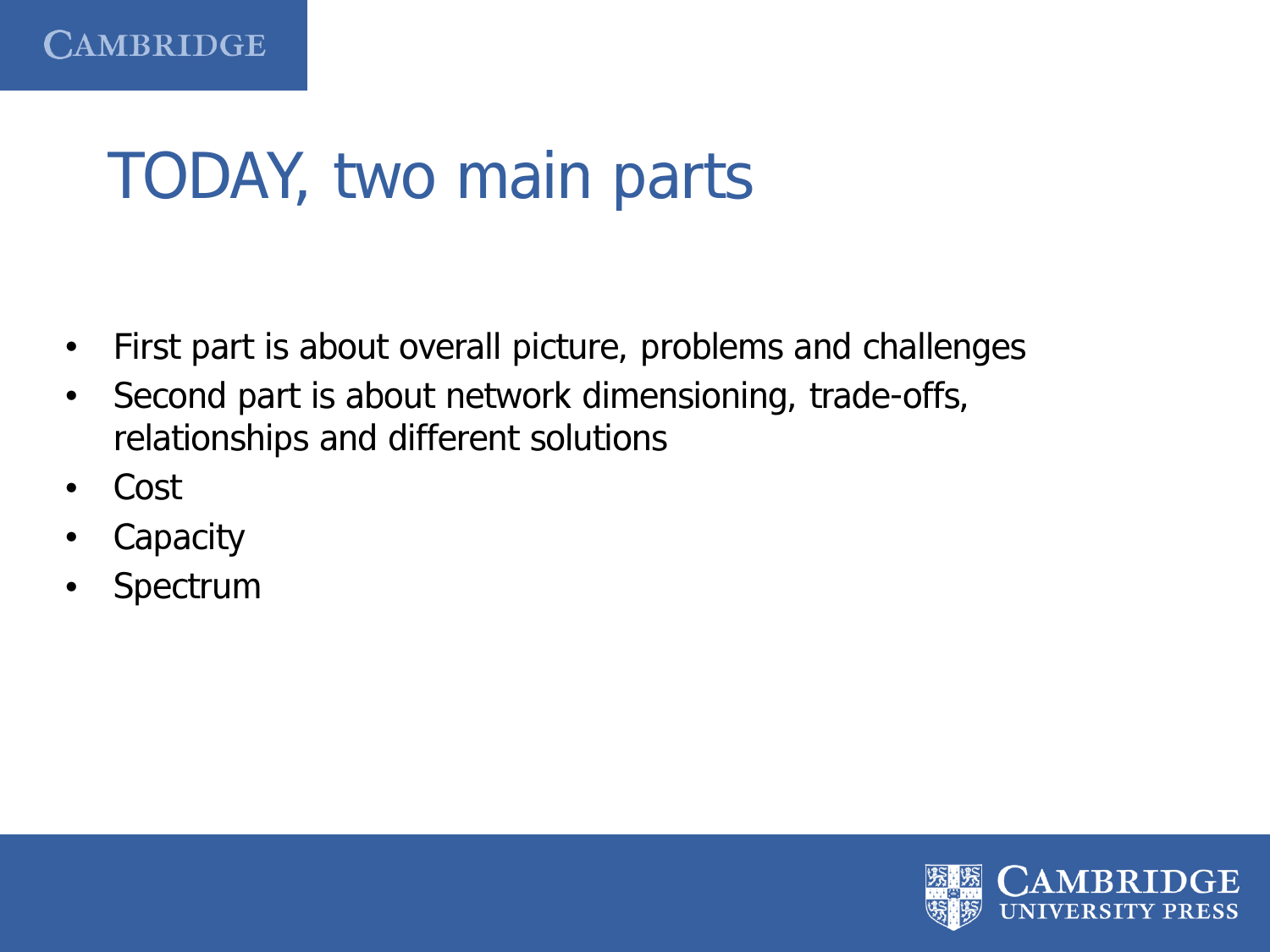

# TODAY, two main parts
First part is about overall picture, problems and challenges
Second part is about network dimensioning, trade-offs, relationships and different solutions
Cost
Capacity
Spectrum